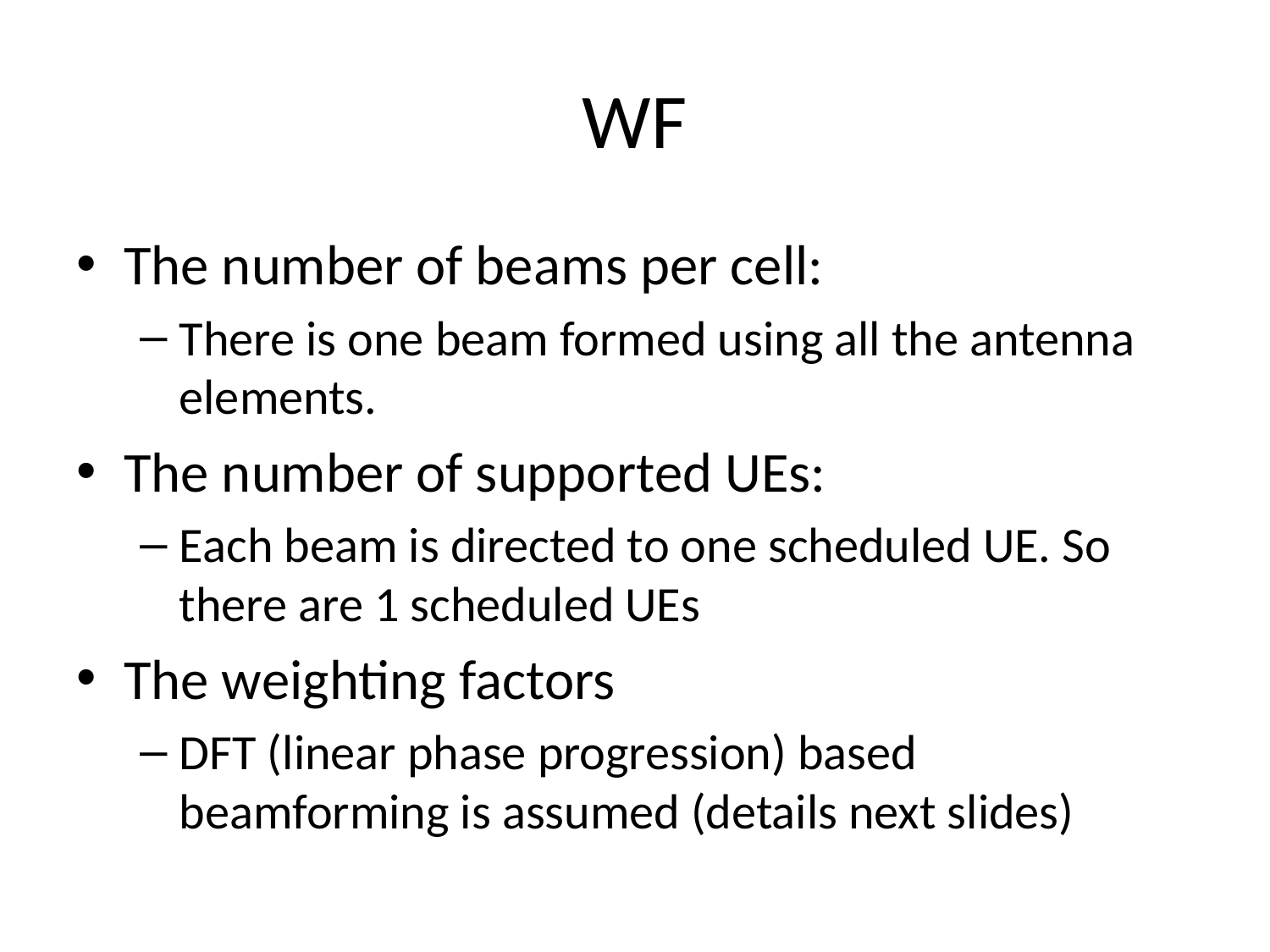

# WF
The number of beams per cell:
There is one beam formed using all the antenna elements.
The number of supported UEs:
Each beam is directed to one scheduled UE. So there are 1 scheduled UEs
The weighting factors
DFT (linear phase progression) based beamforming is assumed (details next slides)